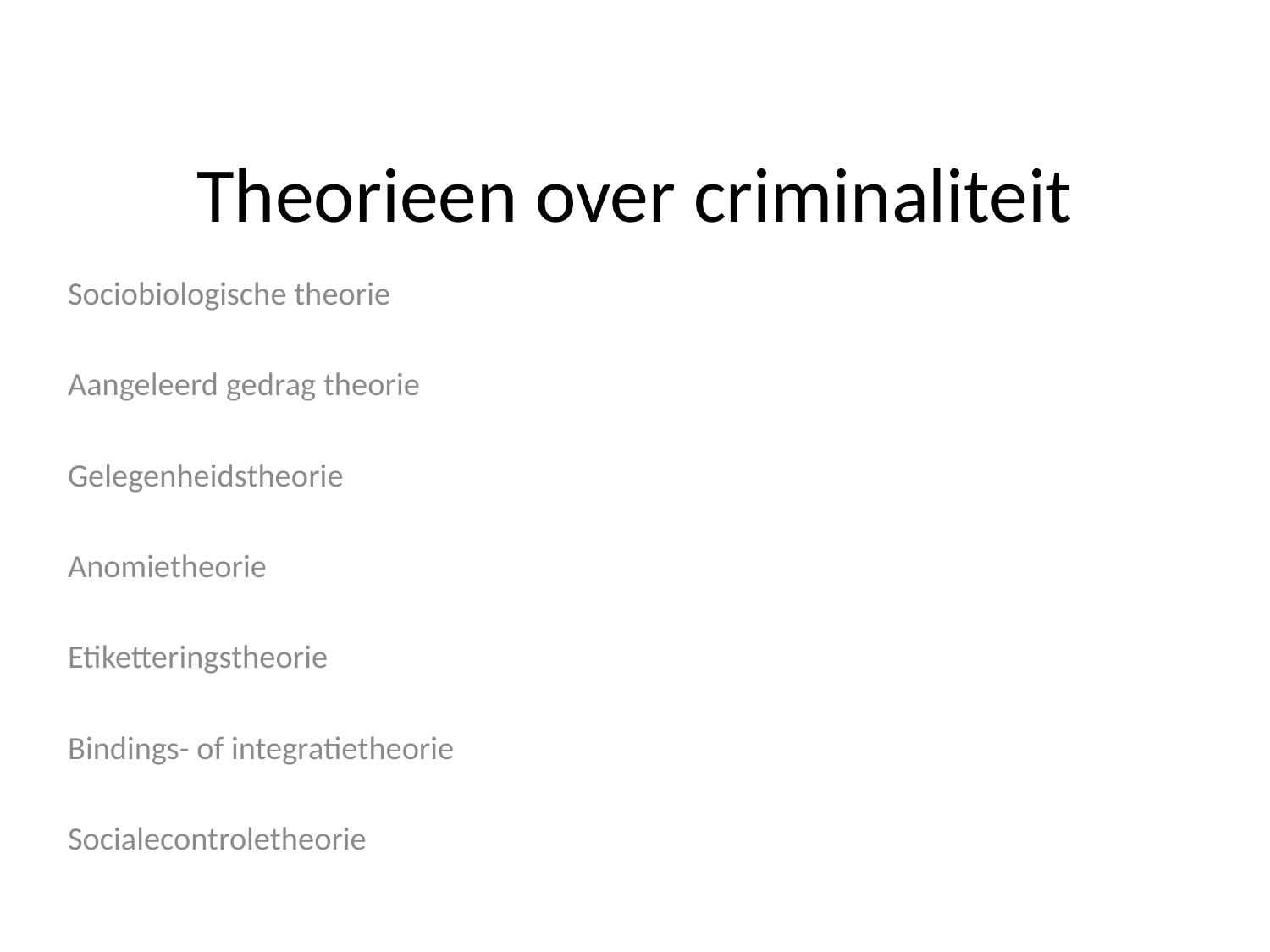

# Theorieen over criminaliteit
Sociobiologische theorie

Aangeleerd gedrag theorie

Gelegenheidstheorie

Anomietheorie

Etiketteringstheorie

Bindings- of integratietheorie

Socialecontroletheorie